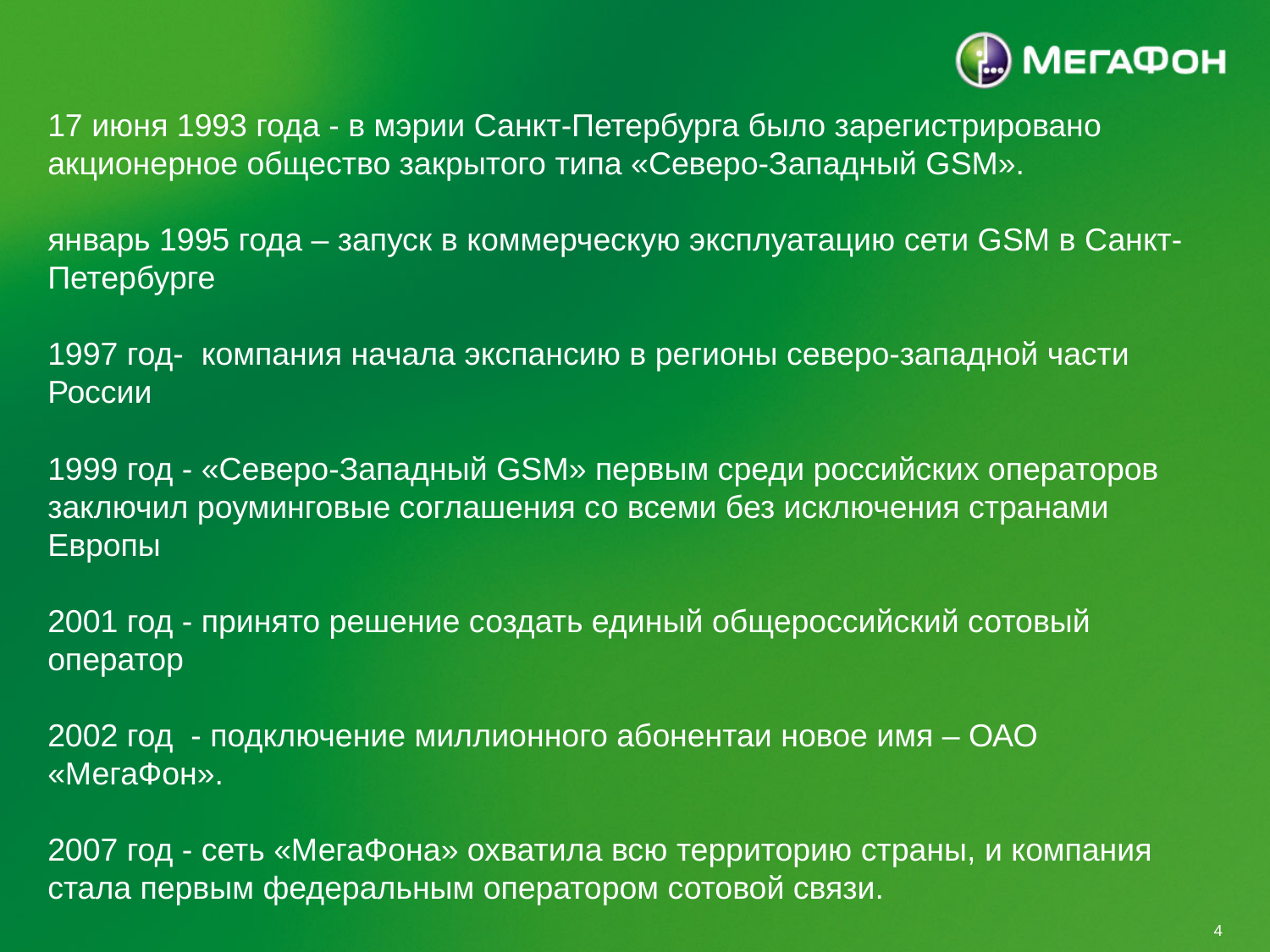

# 17 июня 1993 года - в мэрии Санкт-Петербурга было зарегистрировано акционерное общество закрытого типа «Северо-Западный GSM». январь 1995 года – запуск в коммерческую эксплуатацию сети GSM в Санкт-Петербурге 1997 год-  компания начала экспансию в регионы северо-западной части России 1999 год - «Северо-Западный GSM» первым среди российских операторов заключил роуминговые соглашения со всеми без исключения странами Европы 2001 год - принято решение создать единый общероссийский сотовый оператор 2002 год  - подключение миллионного абонентаи новое имя – ОАО «МегаФон». 2007 год - сеть «МегаФона» охватила всю территорию страны, и компания стала первым федеральным оператором сотовой связи.
4